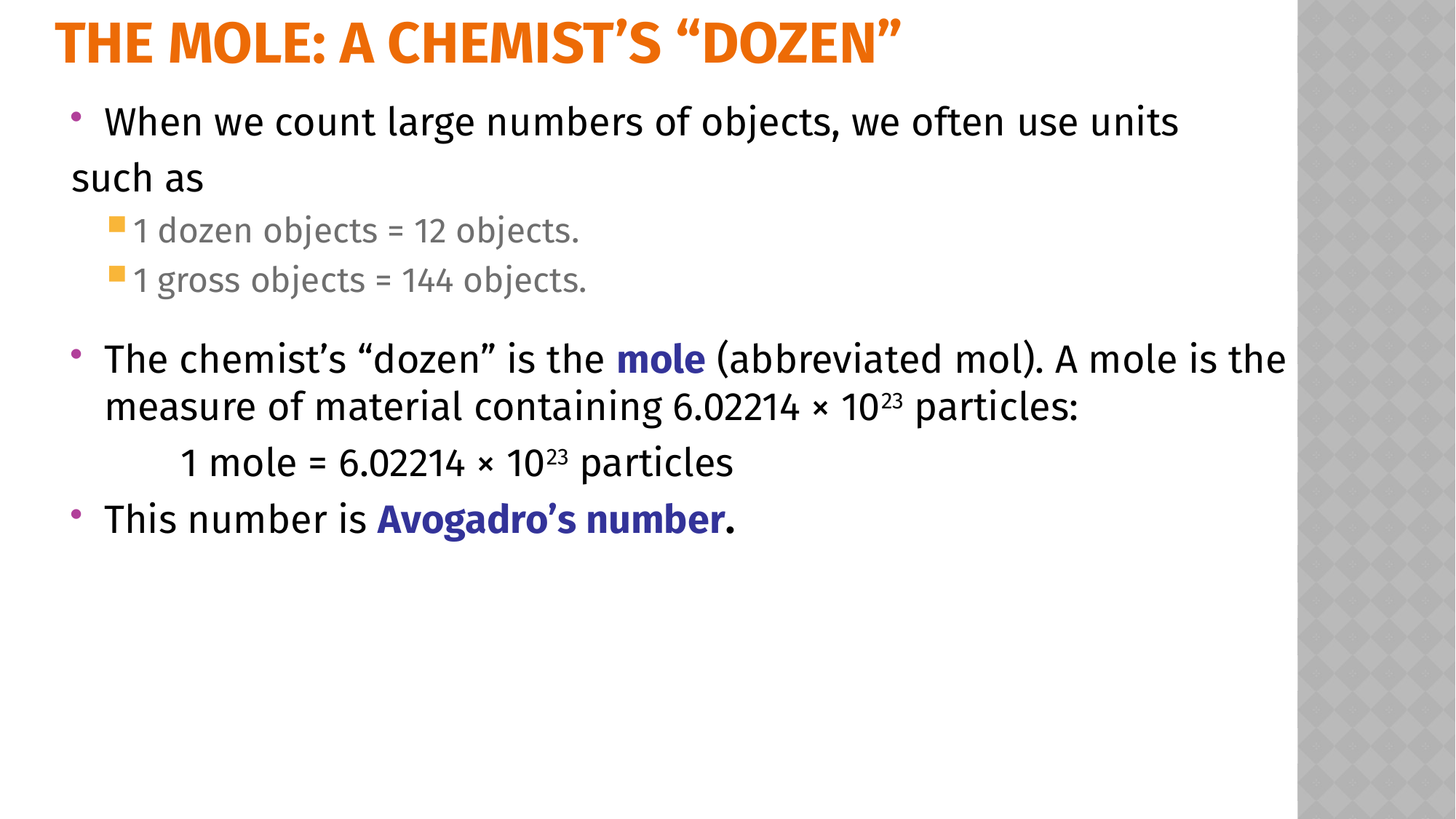

# The Mole: A Chemist’s “Dozen”
When we count large numbers of objects, we often use units
such as
1 dozen objects = 12 objects.
1 gross objects = 144 objects.

The chemist’s “dozen” is the mole (abbreviated mol). A mole is the measure of material containing 6.02214 × 1023 particles:
	1 mole = 6.02214 × 1023 particles
This number is Avogadro’s number.